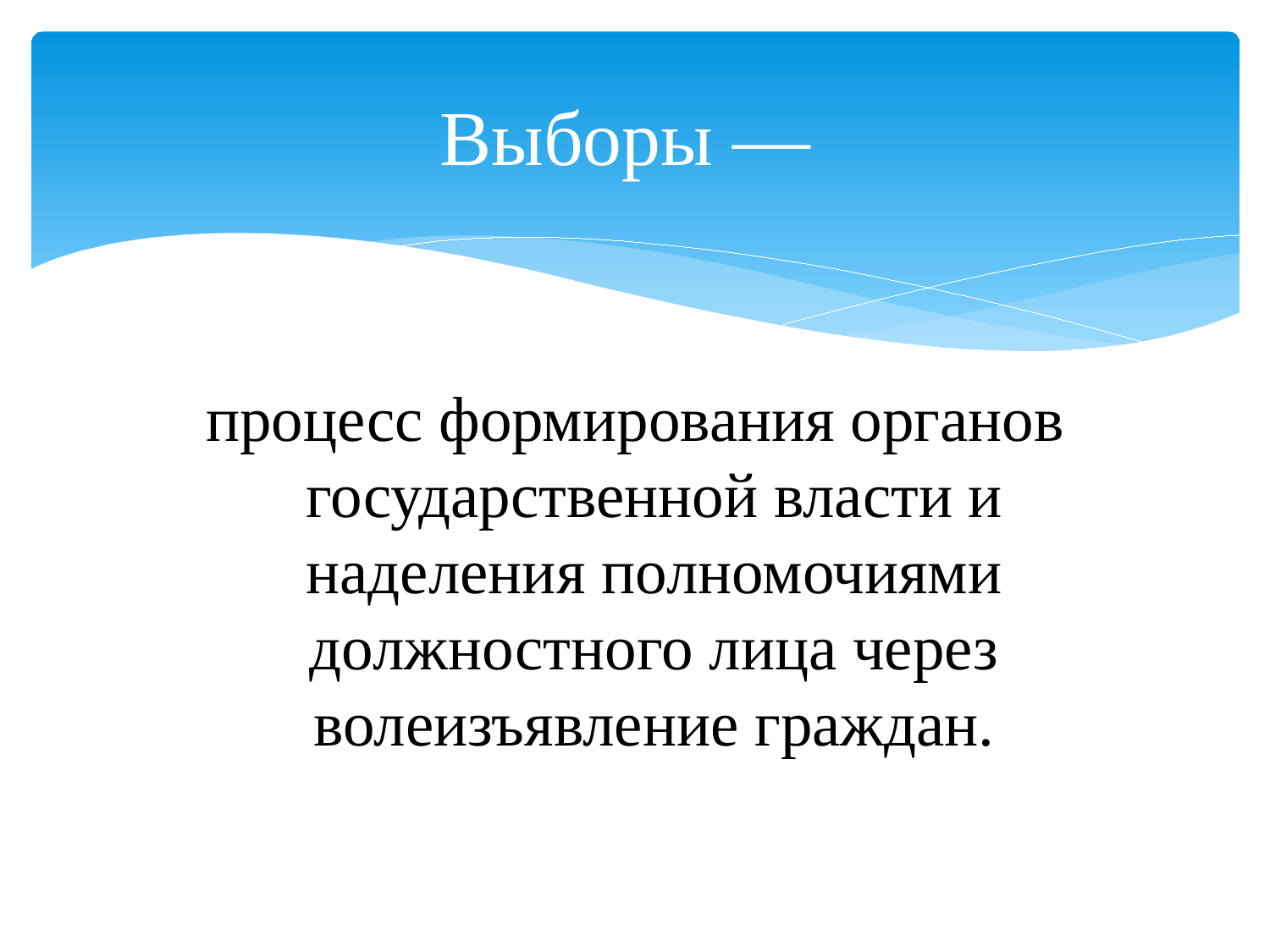

# Выборы —
процесс формирования органов государственной власти и наделения полномочиями должностного лица через волеизъявление граждан.